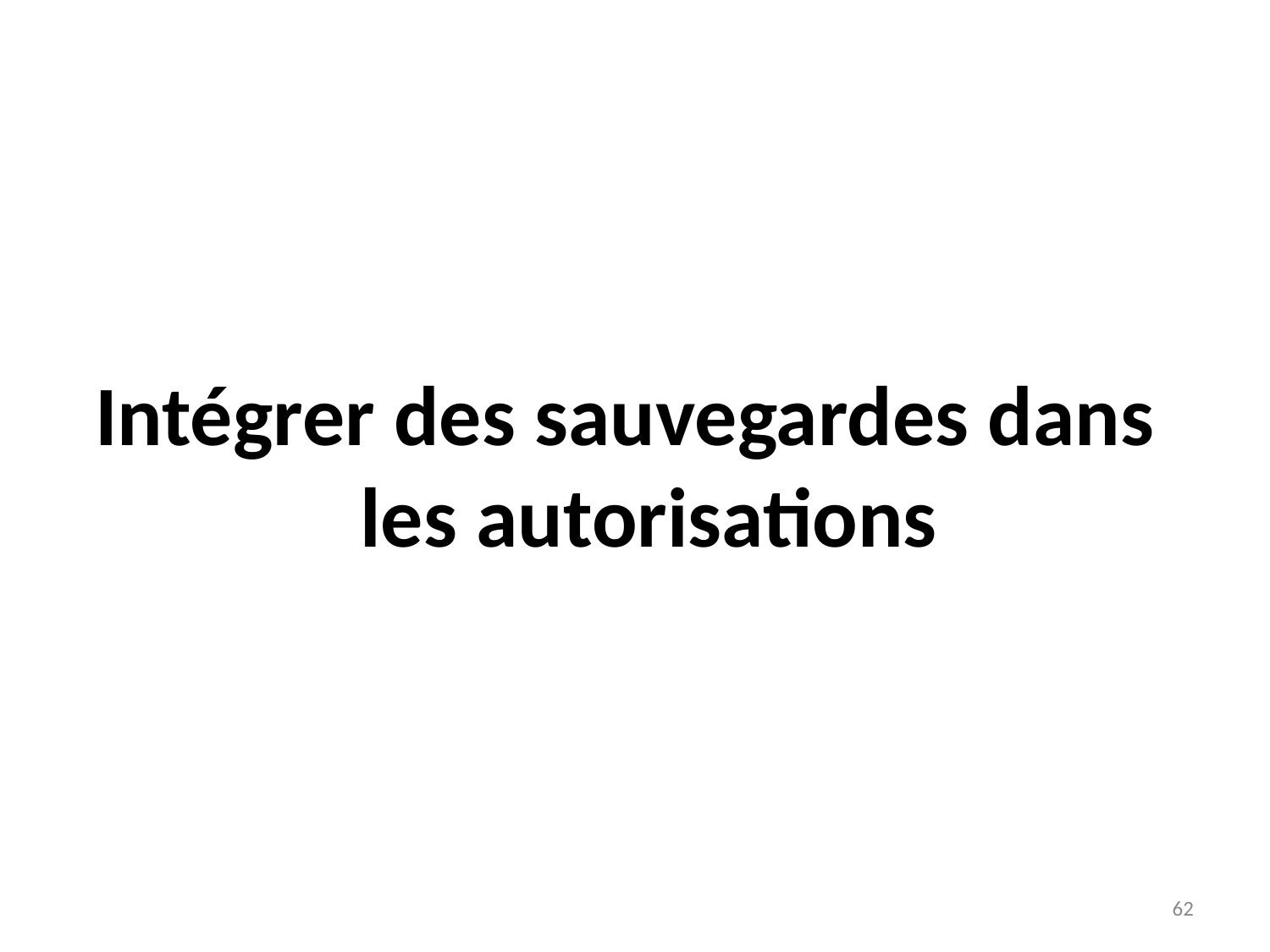

Intégrer des sauvegardes dans les autorisations
62